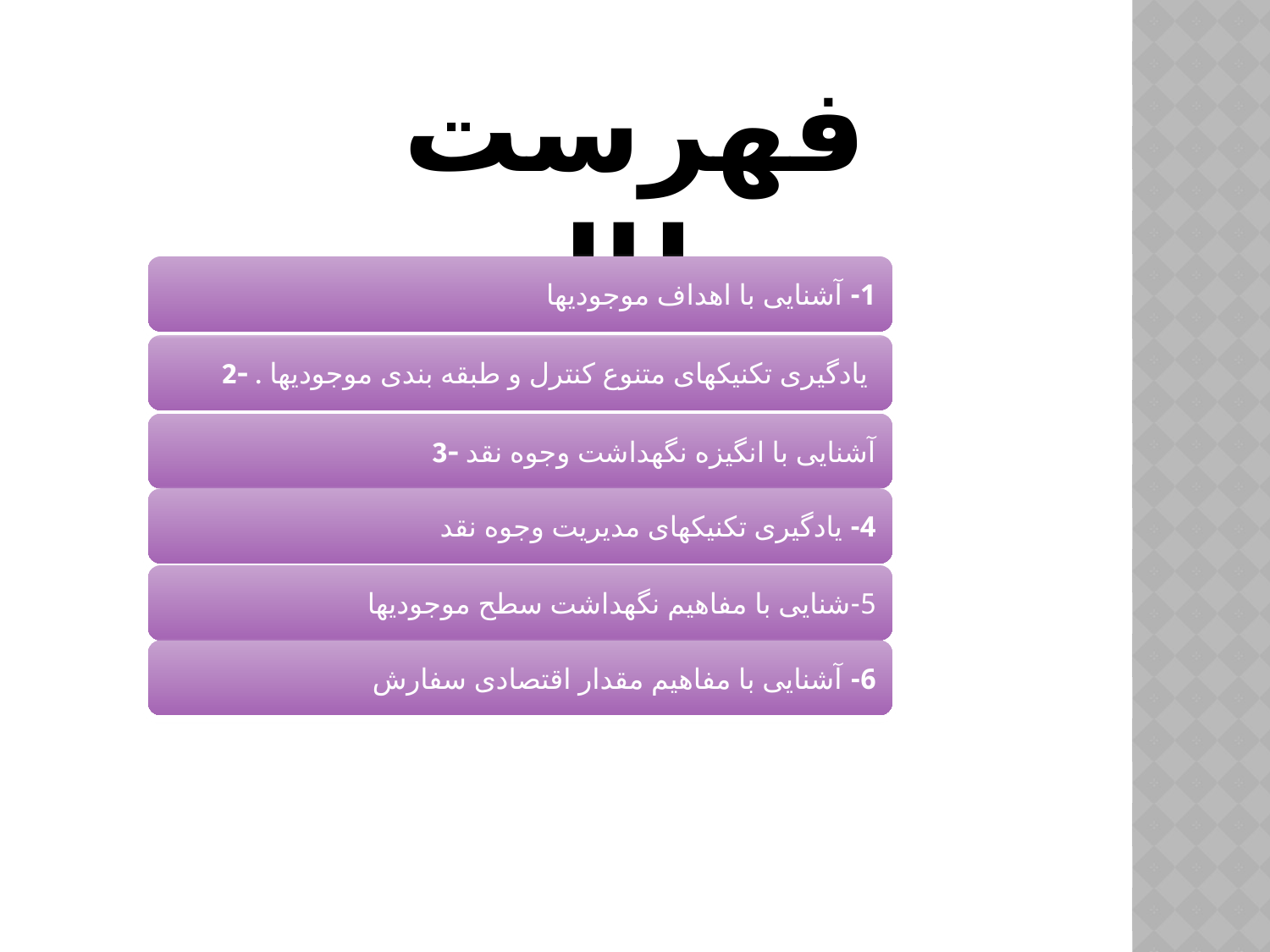

فهرست مطالب
1- آشنایی با اهداف موجودیها
2- . یادگیری تکنیکهای متنوع کنترل و طبقه بندی موجودیها
3- آشنایی با انگیزه نگهداشت وجوه نقد
4- یادگیری تکنیکهای مدیریت وجوه نقد
5-شنایی با مفاهیم نگهداشت سطح موجودی­ها
6- آشنایی با مفاهیم مقدار اقتصادی سفارش